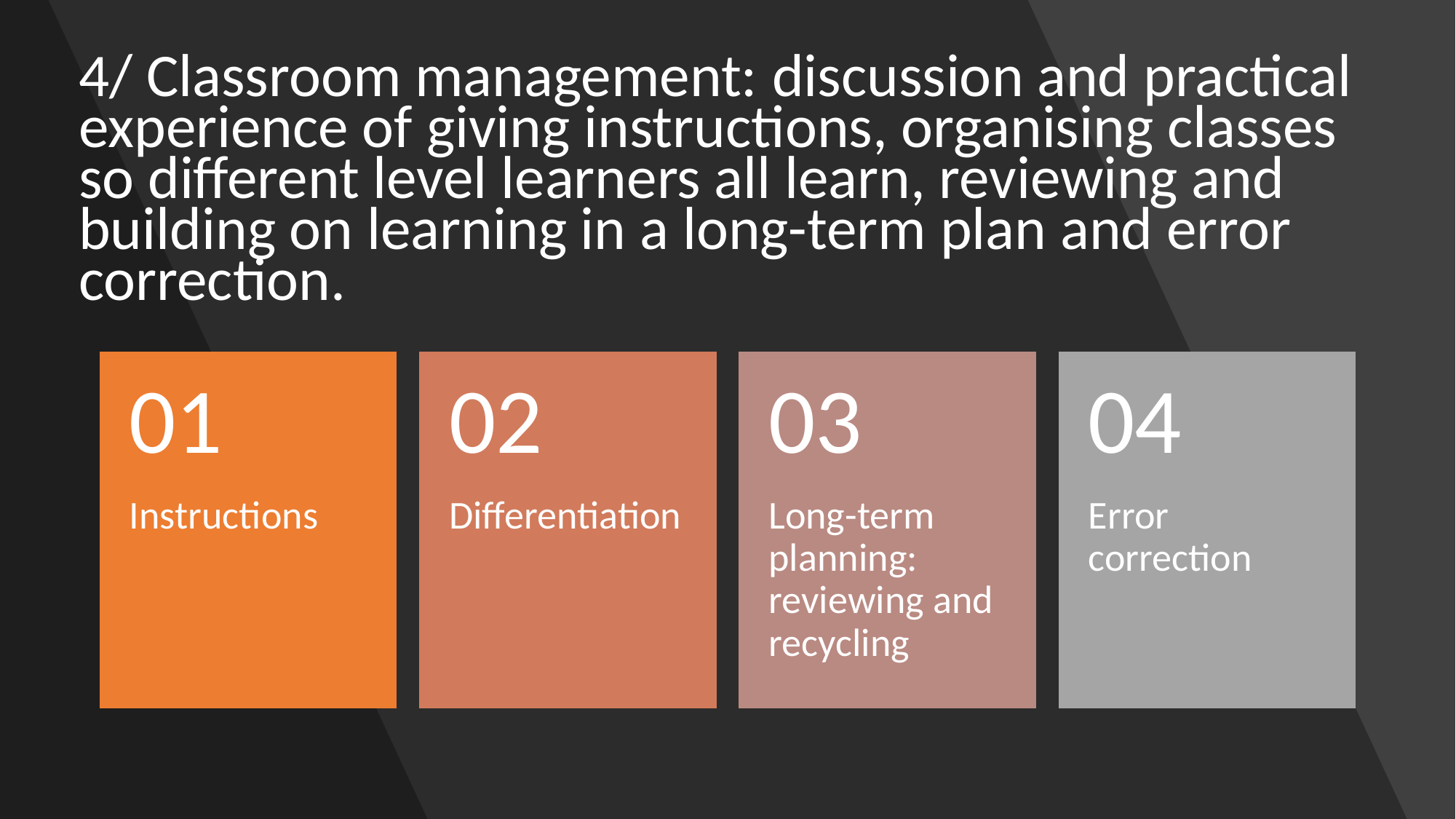

# 4/ Classroom management: discussion and practical experience of giving instructions, organising classes so different level learners all learn, reviewing and building on learning in a long-term plan and error correction.
Instructions
01
Differentiation
02
Long-term planning: reviewing and recycling
03
Error correction
04